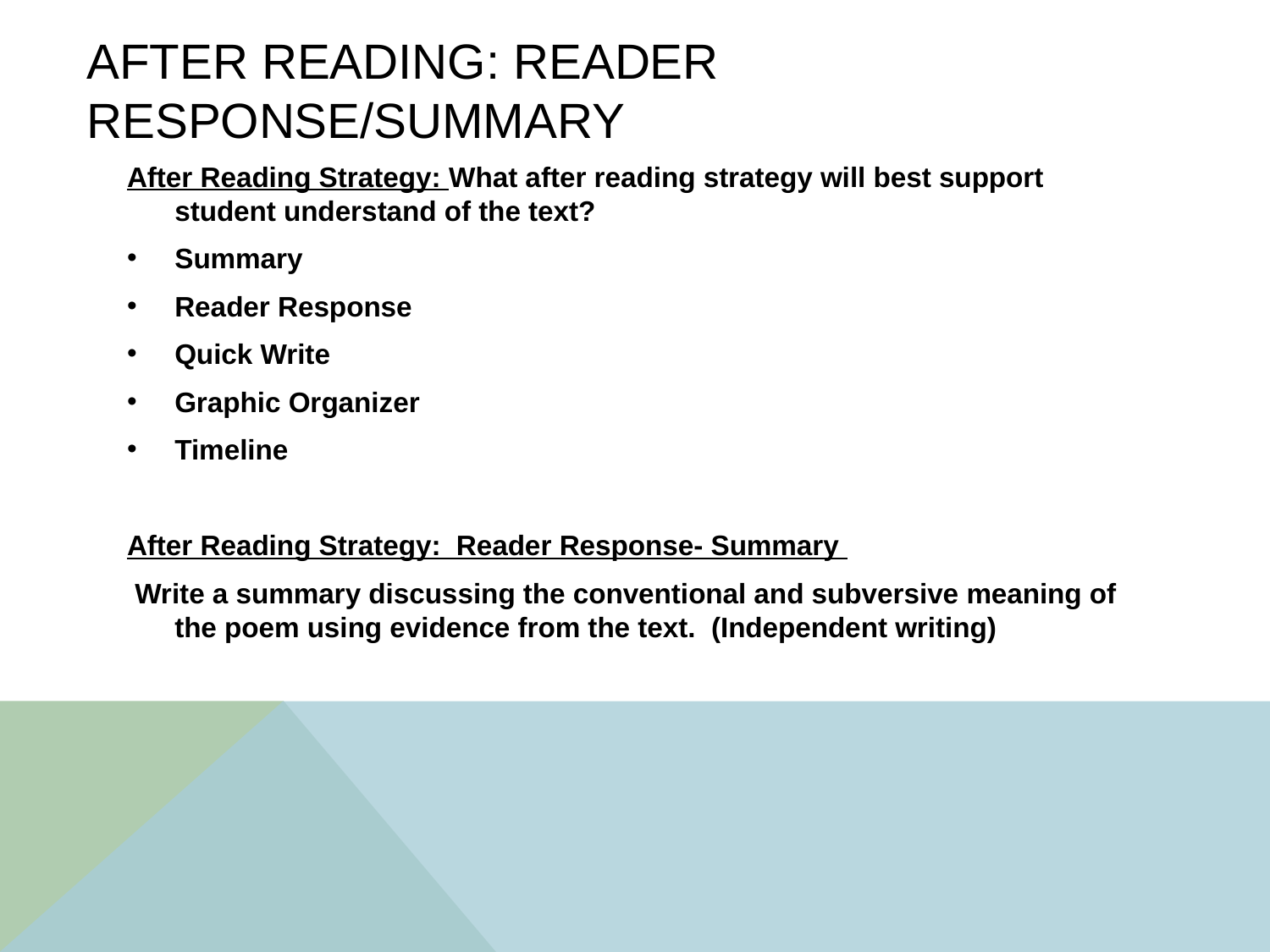

# After Reading: Reader Response/Summary
After Reading Strategy: What after reading strategy will best support student understand of the text?
Summary
Reader Response
Quick Write
Graphic Organizer
Timeline

After Reading Strategy:  Reader Response- Summary
 Write a summary discussing the conventional and subversive meaning of the poem using evidence from the text.  (Independent writing)